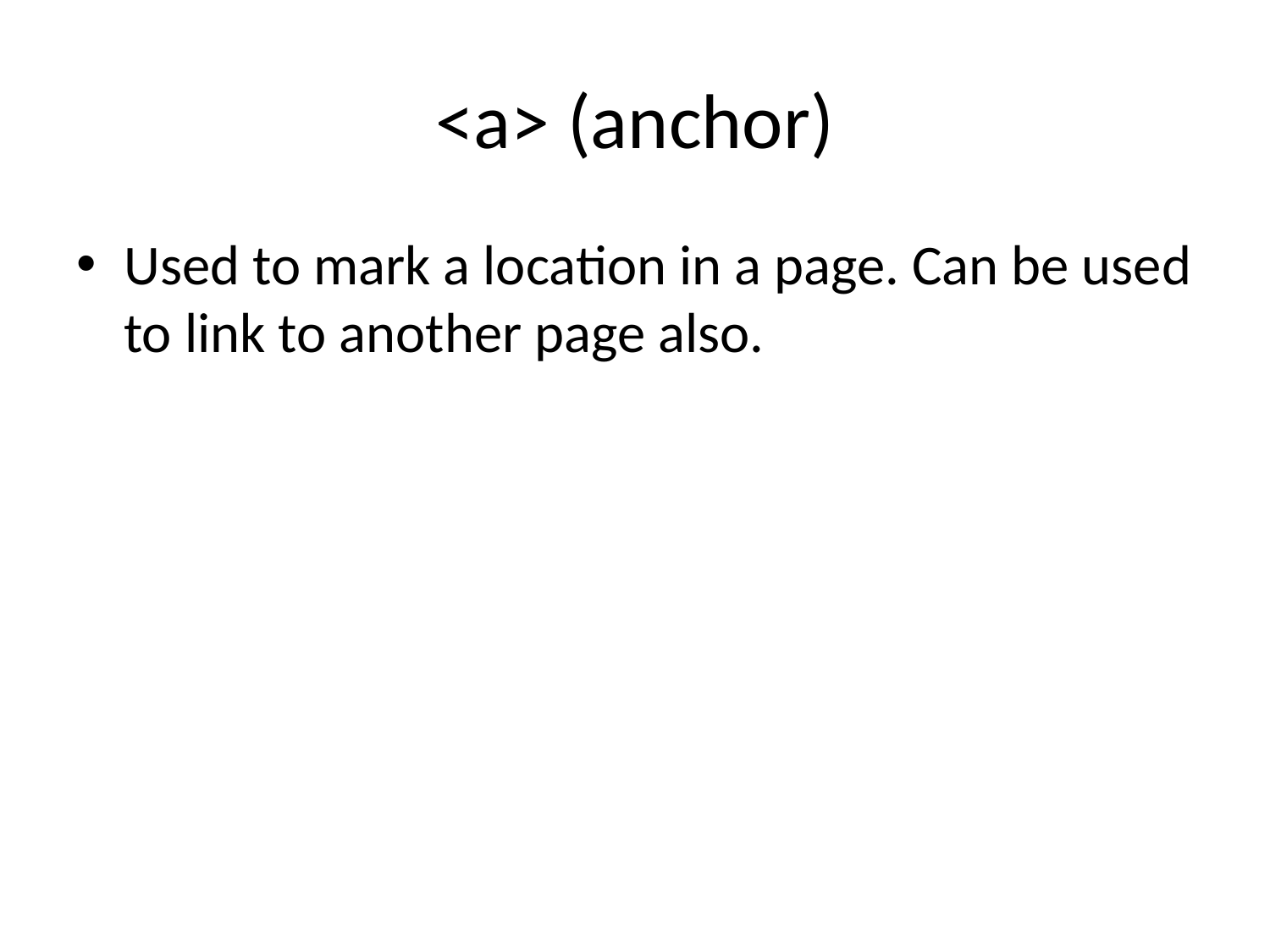

# <a> (anchor)
Used to mark a location in a page. Can be used to link to another page also.